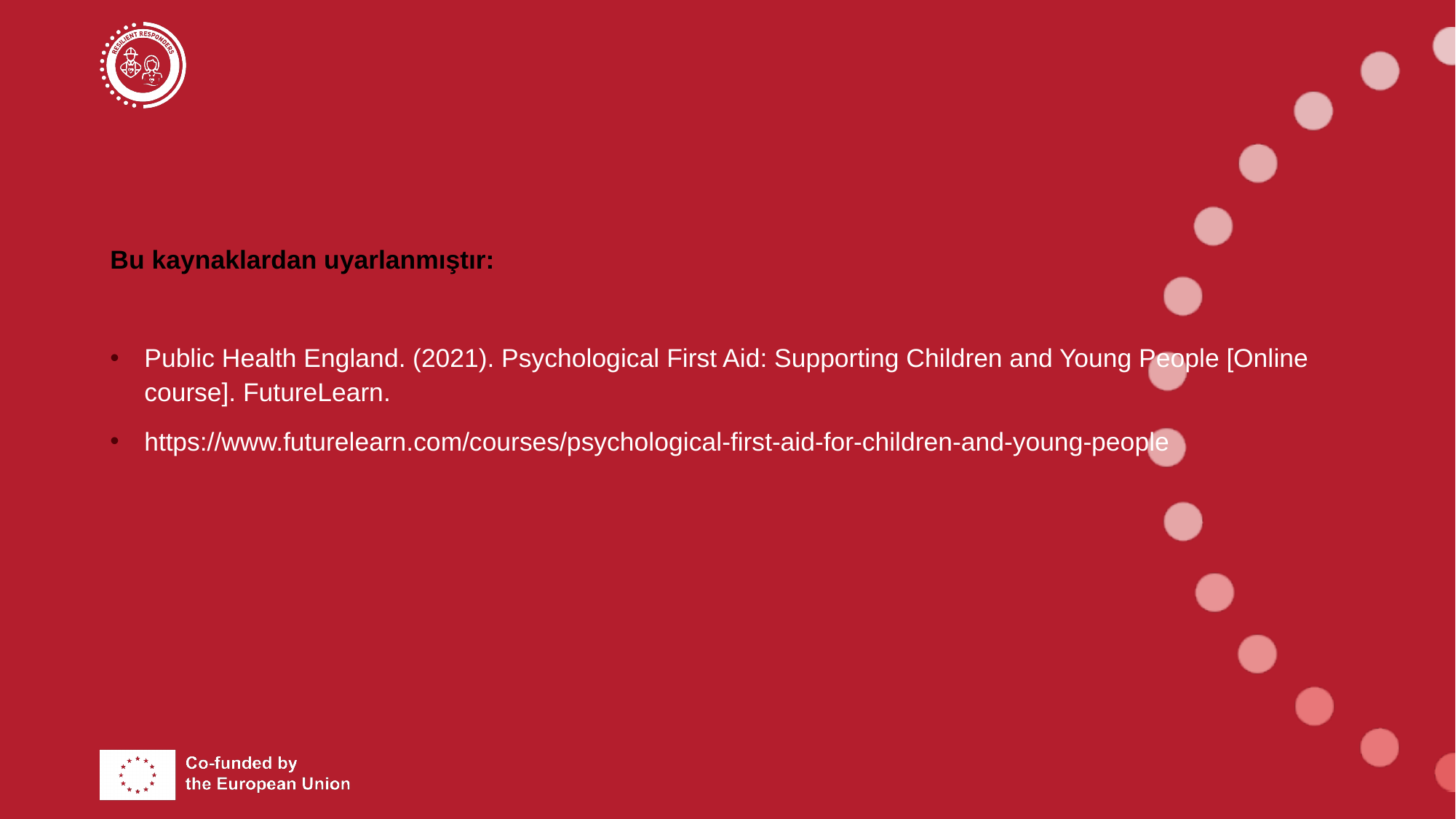

Bu kaynaklardan uyarlanmıştır:

Public Health England. (2021). Psychological First Aid: Supporting Children and Young People [Online course]. FutureLearn.
https://www.futurelearn.com/courses/psychological-first-aid-for-children-and-young-people